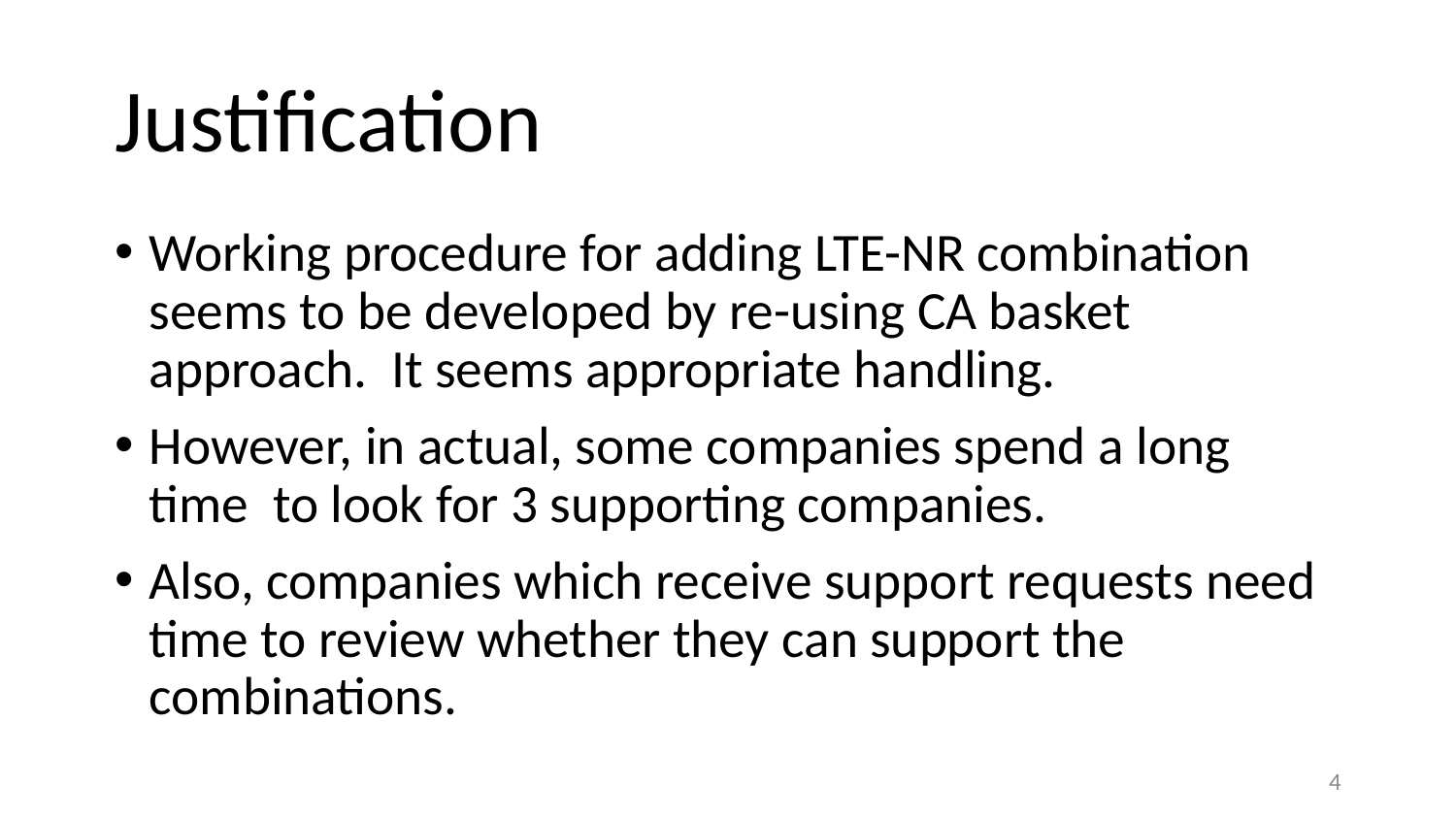

# Justification
Working procedure for adding LTE-NR combination seems to be developed by re-using CA basket approach.  It seems appropriate handling.
However, in actual, some companies spend a long time  to look for 3 supporting companies.
Also, companies which receive support requests need time to review whether they can support the combinations.

4